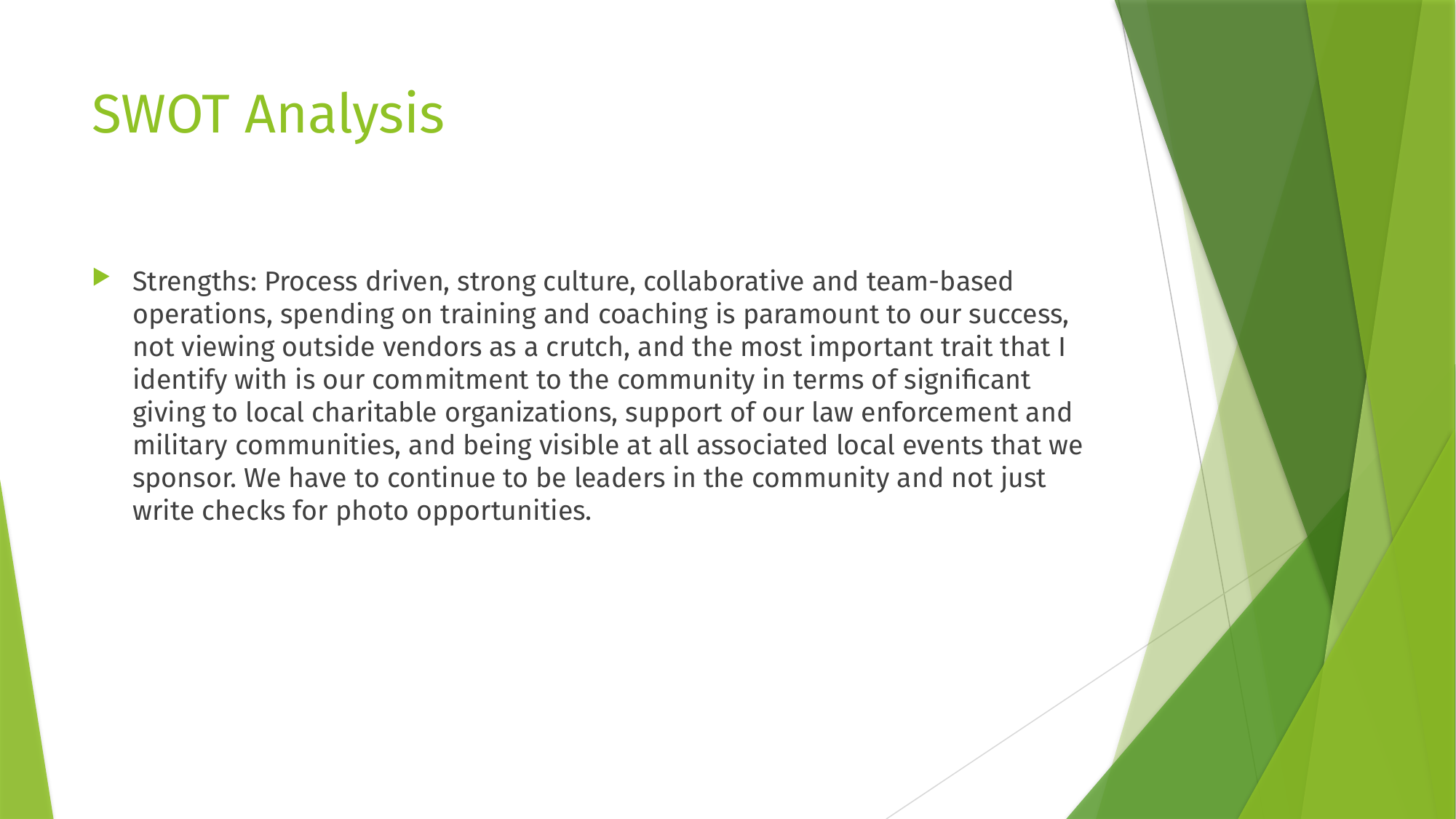

# SWOT Analysis
Strengths: Process driven, strong culture, collaborative and team-based operations, spending on training and coaching is paramount to our success, not viewing outside vendors as a crutch, and the most important trait that I identify with is our commitment to the community in terms of significant giving to local charitable organizations, support of our law enforcement and military communities, and being visible at all associated local events that we sponsor. We have to continue to be leaders in the community and not just write checks for photo opportunities.